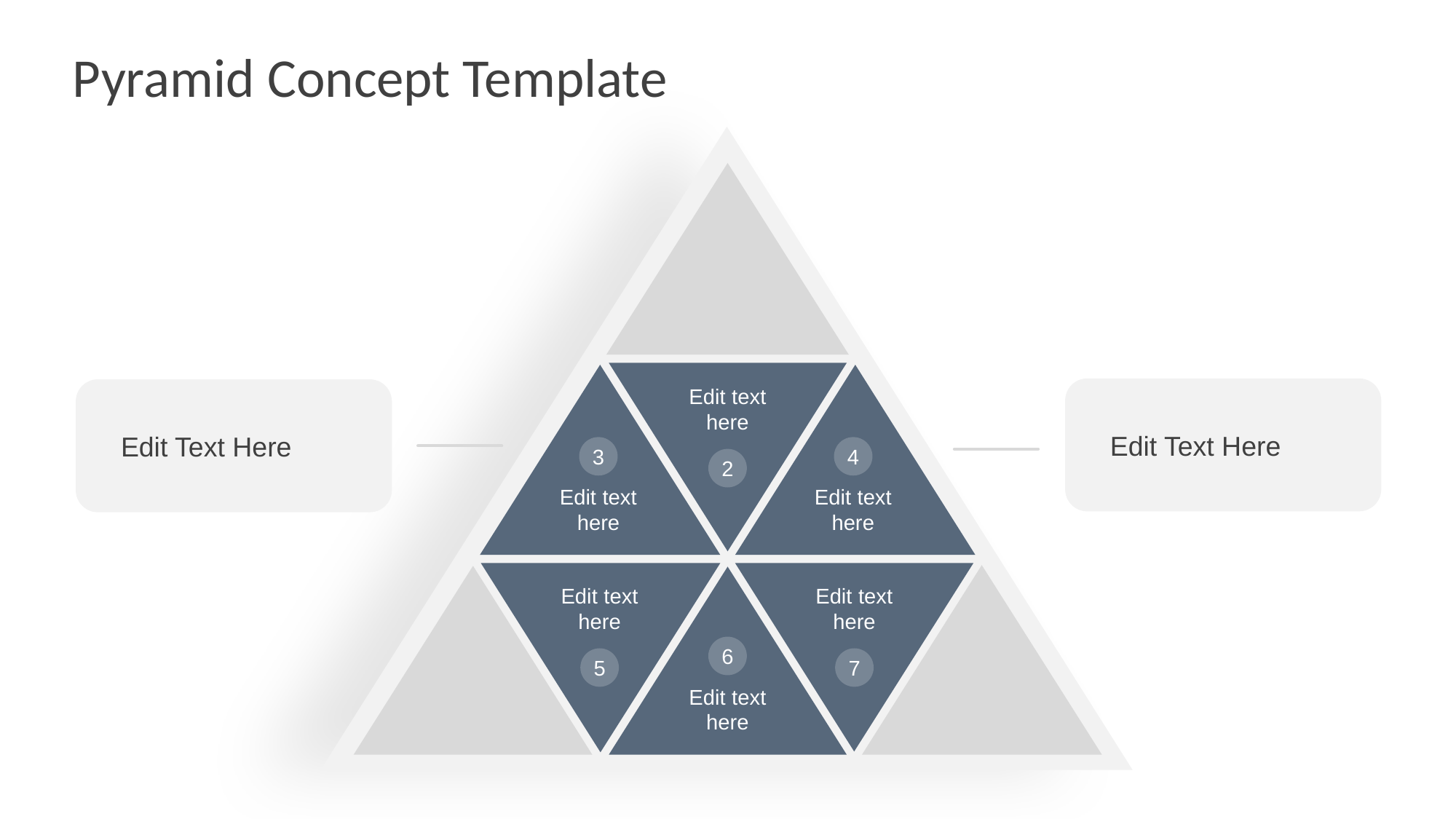

# Pyramid Concept Template

Edit text here

2

Edit Text Here
Edit Text Here

3
Edit text
here

4
Edit text here

Edit text
here

5
Edit text here

7

6
Edit text
here